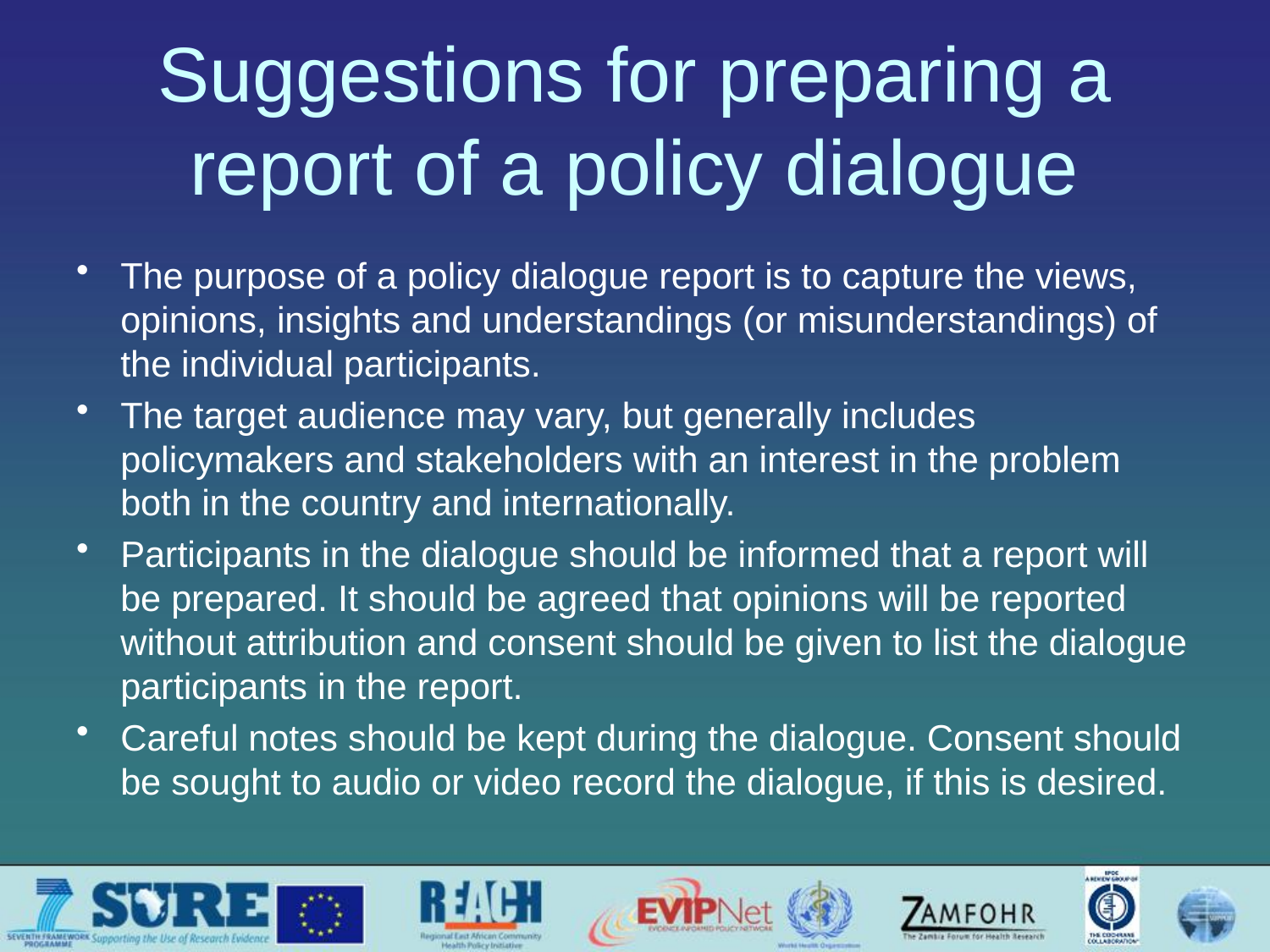

# Suggestions for preparing a report of a policy dialogue
The purpose of a policy dialogue report is to capture the views, opinions, insights and understandings (or misunderstandings) of the individual participants.
The target audience may vary, but generally includes policymakers and stakeholders with an interest in the problem both in the country and internationally.
Participants in the dialogue should be informed that a report will be prepared. It should be agreed that opinions will be reported without attribution and consent should be given to list the dialogue participants in the report.
Careful notes should be kept during the dialogue. Consent should be sought to audio or video record the dialogue, if this is desired.